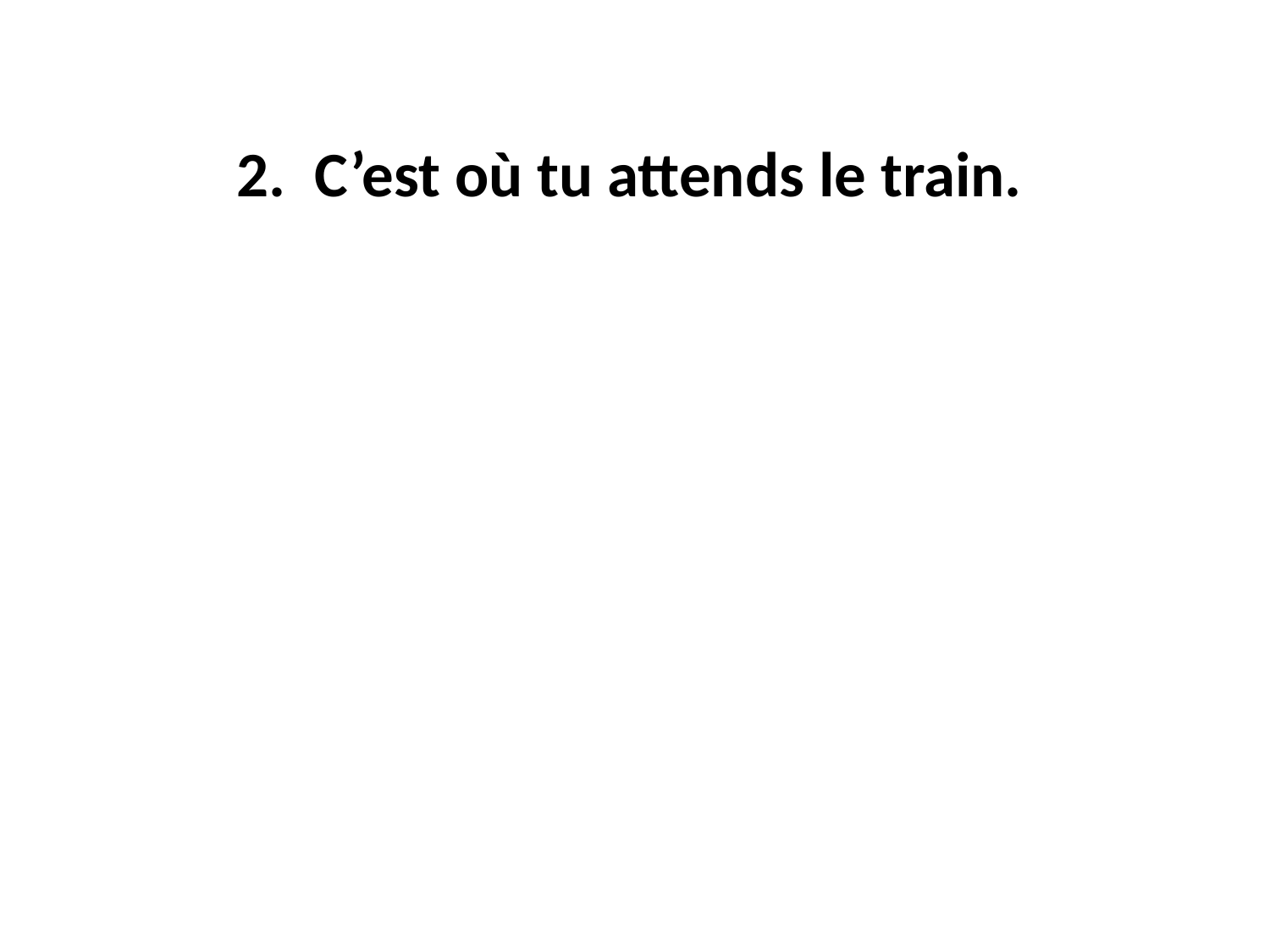

2.  C’est où tu attends le train.